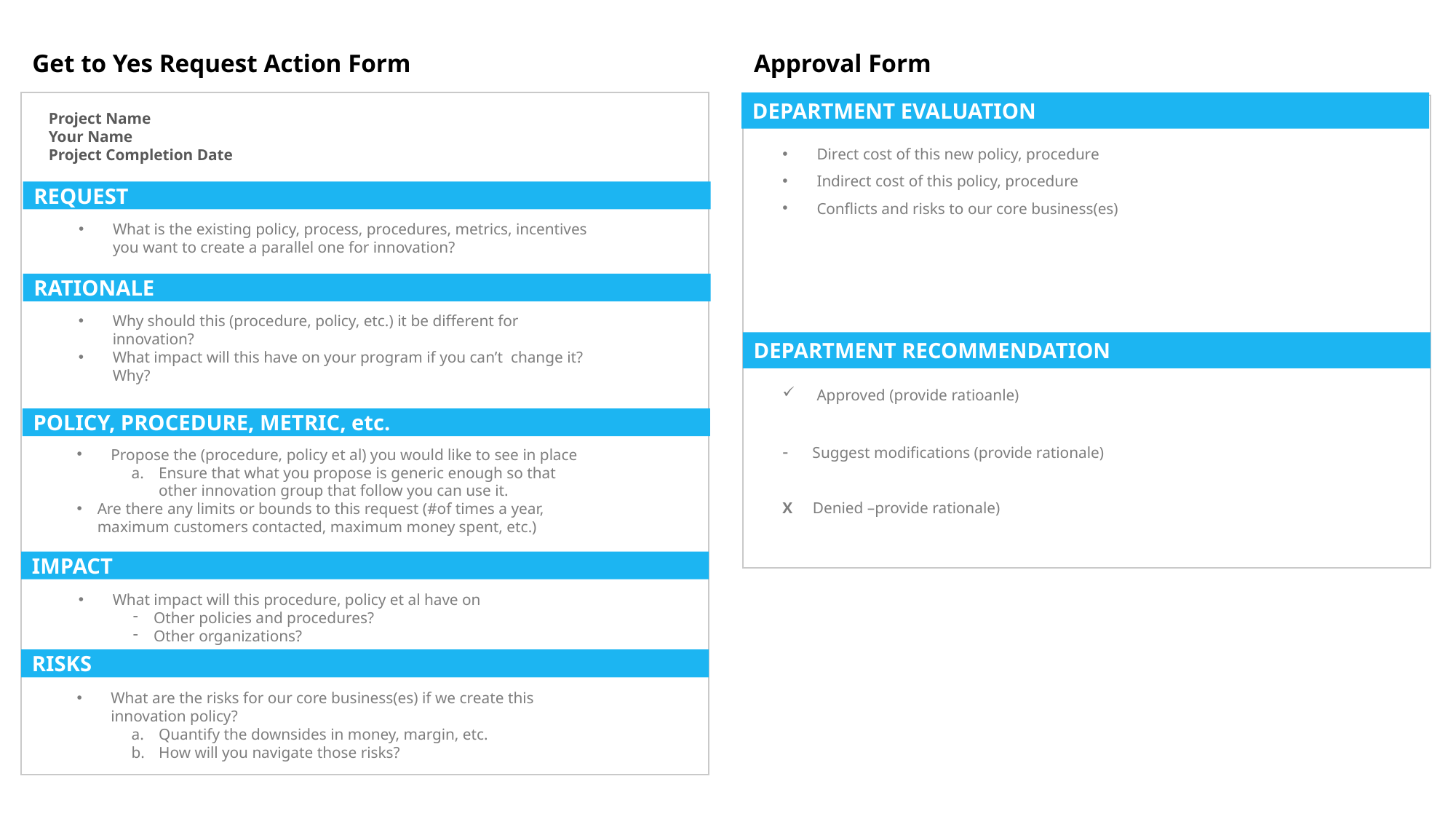

Get to Yes Request Action Form
Approval Form

DEPARTMENT EVALUATION

Project Name
Your Name
Project Completion Date
Direct cost of this new policy, procedure
Indirect cost of this policy, procedure
Conflicts and risks to our core business(es)
REQUEST
What is the existing policy, process, procedures, metrics, incentives you want to create a parallel one for innovation?
RATIONALE
Why should this (procedure, policy, etc.) it be different for innovation?
What impact will this have on your program if you can’t  change it? Why?
DEPARTMENT RECOMMENDATION
Approved (provide ratioanle)

-      Suggest modifications (provide rationale)

X     Denied –provide rationale)

POLICY, PROCEDURE, METRIC, etc.
Propose the (procedure, policy et al) you would like to see in place
Ensure that what you propose is generic enough so that other innovation group that follow you can use it.
Are there any limits or bounds to this request (#of times a year, maximum customers contacted, maximum money spent, etc.)
IMPACT
What impact will this procedure, policy et al have on
Other policies and procedures?
Other organizations?
RISKS
What are the risks for our core business(es) if we create this innovation policy?
Quantify the downsides in money, margin, etc.
How will you navigate those risks?